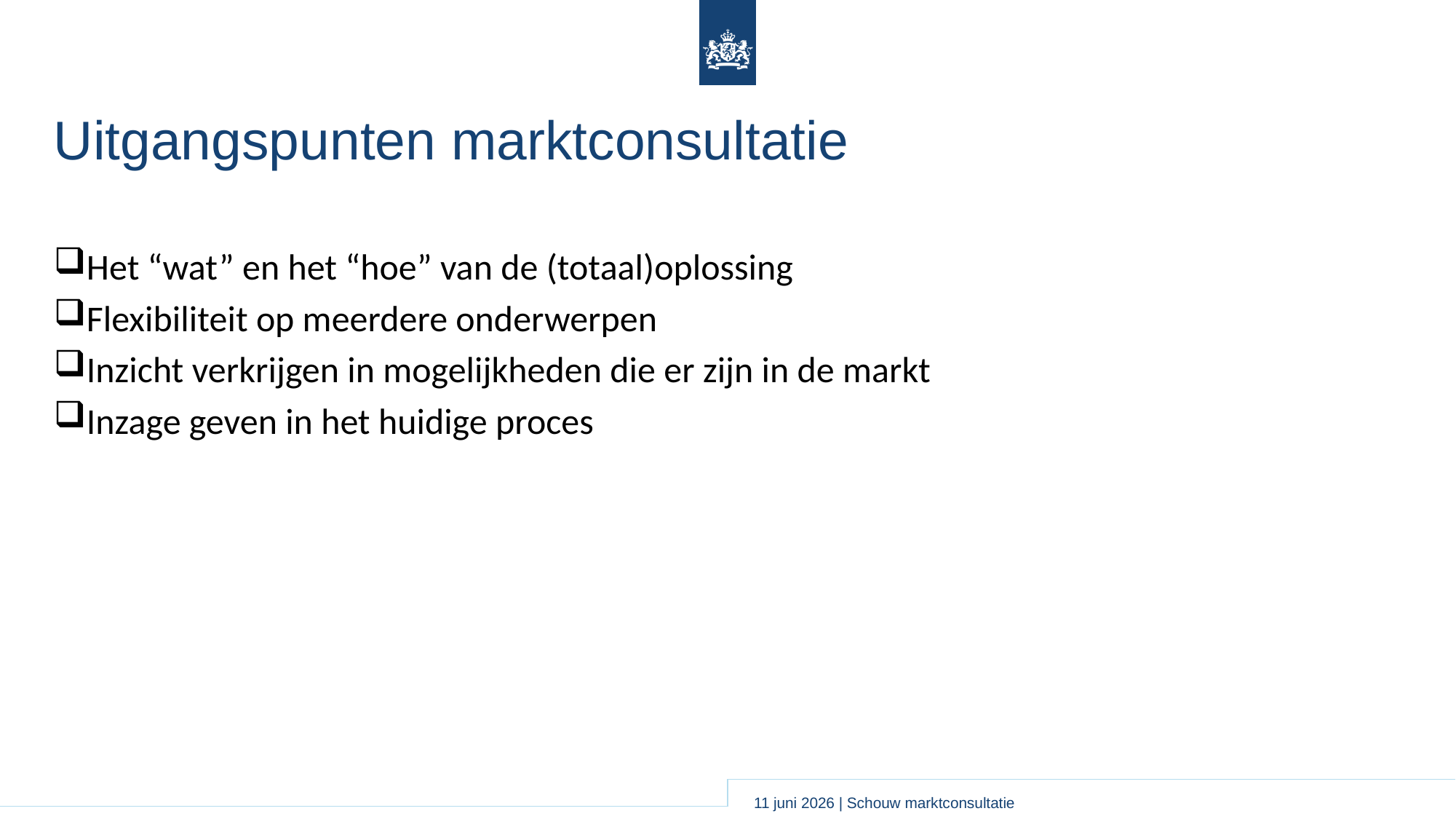

# Uitgangspunten marktconsultatie

Het “wat” en het “hoe” van de (totaal)oplossing
Flexibiliteit op meerdere onderwerpen
Inzicht verkrijgen in mogelijkheden die er zijn in de markt
Inzage geven in het huidige proces

11 juni 2026 | Schouw marktconsultatie